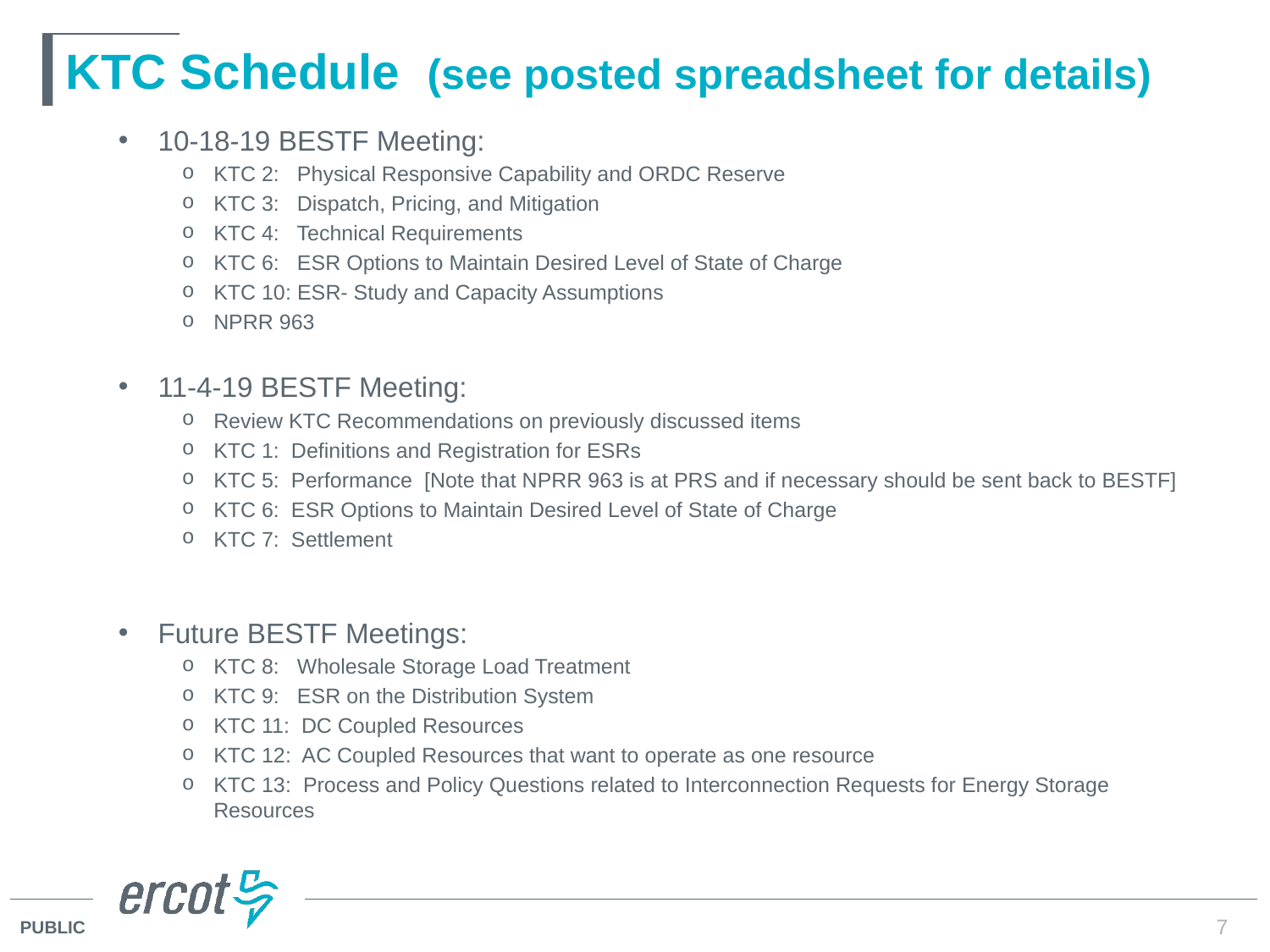

# KTC Schedule  (see posted spreadsheet for details)
10-18-19 BESTF Meeting:
KTC 2:   Physical Responsive Capability and ORDC Reserve
KTC 3:   Dispatch, Pricing, and Mitigation
KTC 4:   Technical Requirements
KTC 6:   ESR Options to Maintain Desired Level of State of Charge
KTC 10: ESR- Study and Capacity Assumptions
NPRR 963

11-4-19 BESTF Meeting:
Review KTC Recommendations on previously discussed items
KTC 1:  Definitions and Registration for ESRs
KTC 5:  Performance  [Note that NPRR 963 is at PRS and if necessary should be sent back to BESTF]
KTC 6:  ESR Options to Maintain Desired Level of State of Charge
KTC 7:  Settlement

Future BESTF Meetings:
KTC 8:   Wholesale Storage Load Treatment
KTC 9:   ESR on the Distribution System
KTC 11:  DC Coupled Resources
KTC 12:  AC Coupled Resources that want to operate as one resource
KTC 13:  Process and Policy Questions related to Interconnection Requests for Energy Storage Resources

7